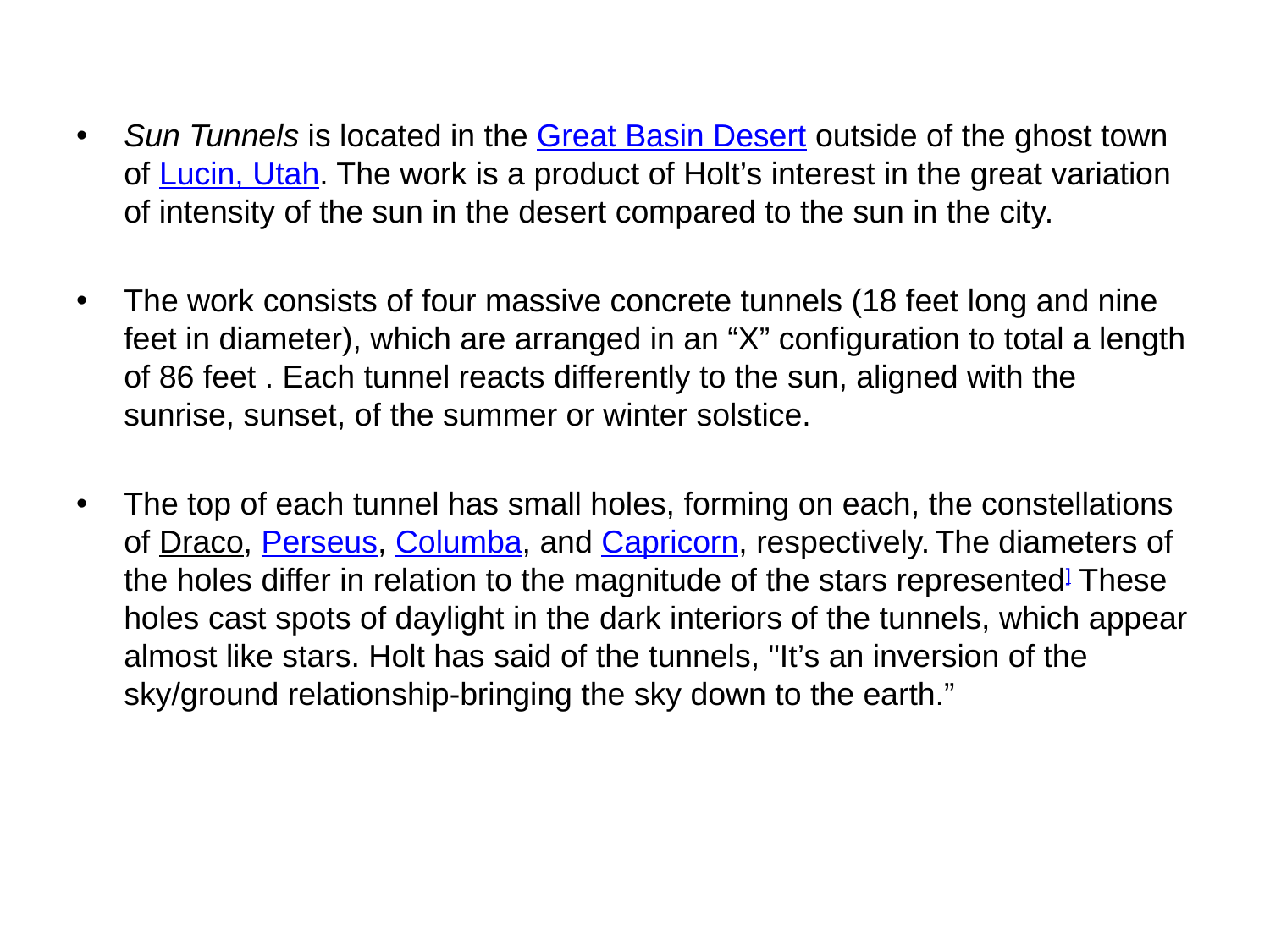

Sun Tunnels is located in the Great Basin Desert outside of the ghost town of Lucin, Utah. The work is a product of Holt’s interest in the great variation of intensity of the sun in the desert compared to the sun in the city.

The work consists of four massive concrete tunnels (18 feet long and nine feet in diameter), which are arranged in an “X” configuration to total a length of 86 feet . Each tunnel reacts differently to the sun, aligned with the sunrise, sunset, of the summer or winter solstice.

The top of each tunnel has small holes, forming on each, the constellations of Draco, Perseus, Columba, and Capricorn, respectively. The diameters of the holes differ in relation to the magnitude of the stars represented] These holes cast spots of daylight in the dark interiors of the tunnels, which appear almost like stars. Holt has said of the tunnels, "It’s an inversion of the sky/ground relationship-bringing the sky down to the earth.”